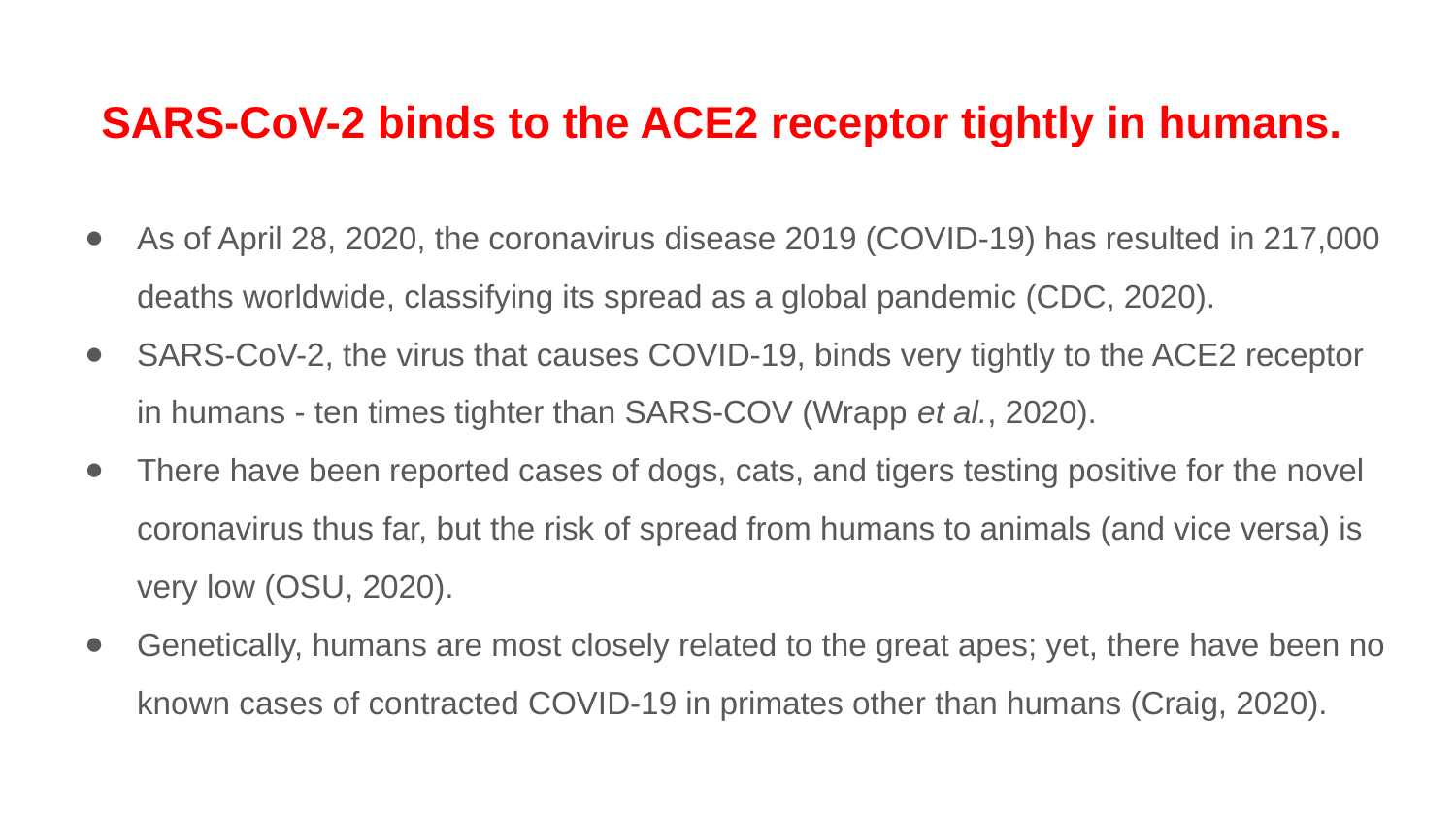

# SARS-CoV-2 binds to the ACE2 receptor tightly in humans.

As of April 28, 2020, the coronavirus disease 2019 (COVID-19) has resulted in 217,000 deaths worldwide, classifying its spread as a global pandemic (CDC, 2020).
SARS-CoV-2, the virus that causes COVID-19, binds very tightly to the ACE2 receptor in humans - ten times tighter than SARS-COV (Wrapp et al., 2020).
There have been reported cases of dogs, cats, and tigers testing positive for the novel coronavirus thus far, but the risk of spread from humans to animals (and vice versa) is very low (OSU, 2020).
Genetically, humans are most closely related to the great apes; yet, there have been no known cases of contracted COVID-19 in primates other than humans (Craig, 2020).